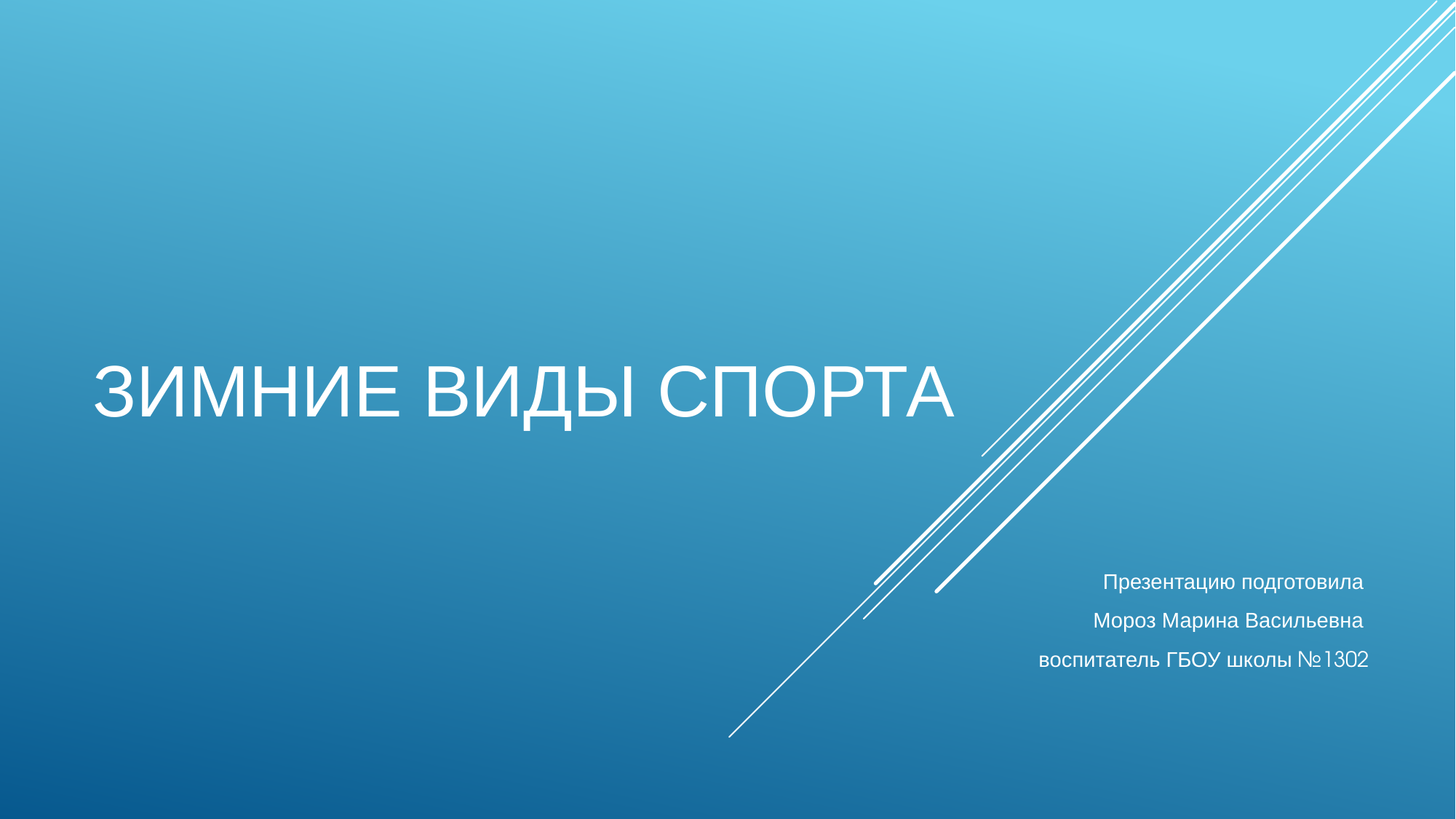

# Зимние виды спорта
Презентацию подготовила
Мороз Марина Васильевна
воспитатель ГБОУ школы №1302